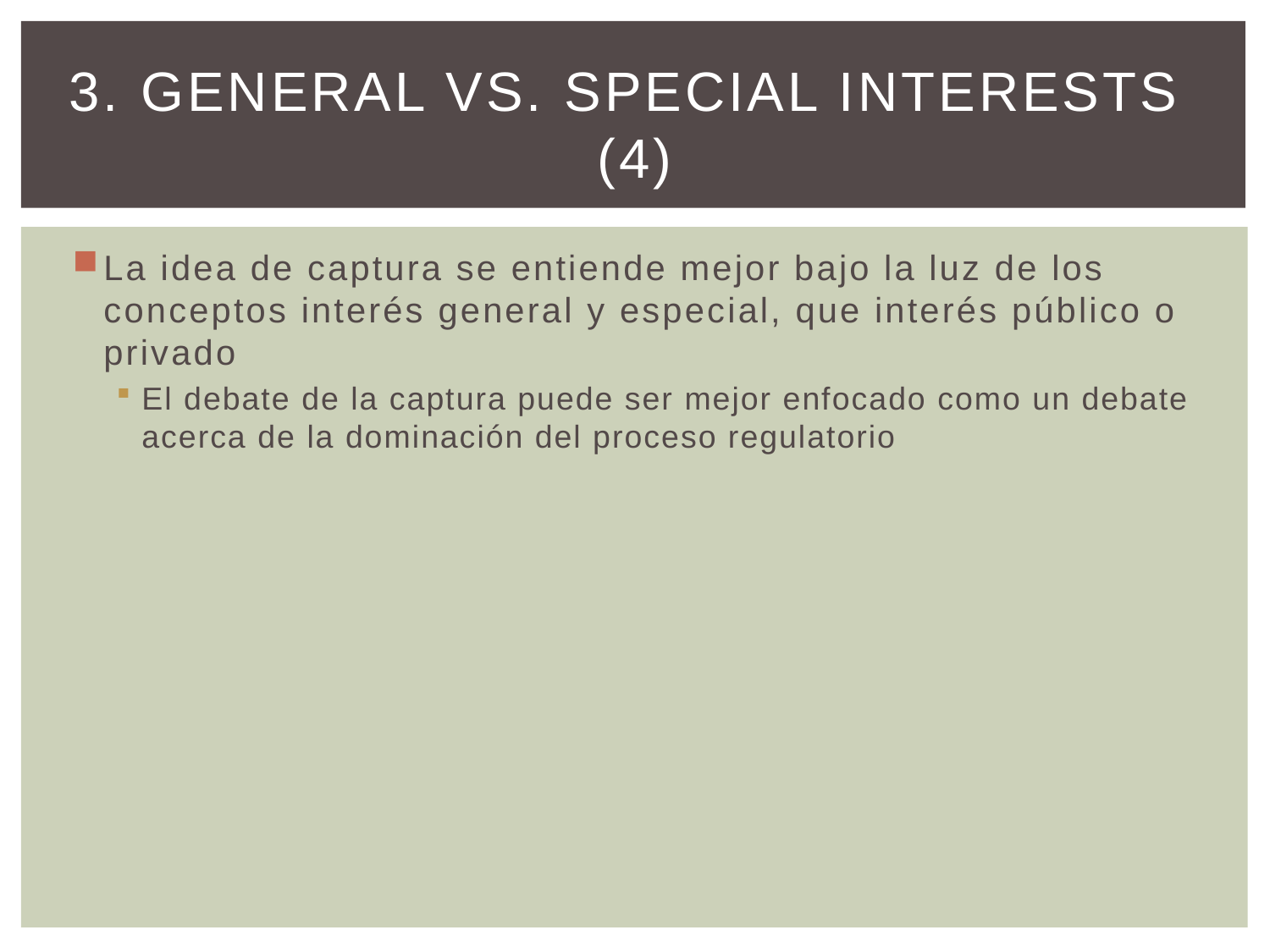

# 3. General vs. Special Interests  (4)
La idea de captura se entiende mejor bajo la luz de los conceptos interés general y especial, que interés público o privado
El debate de la captura puede ser mejor enfocado como un debate acerca de la dominación del proceso regulatorio